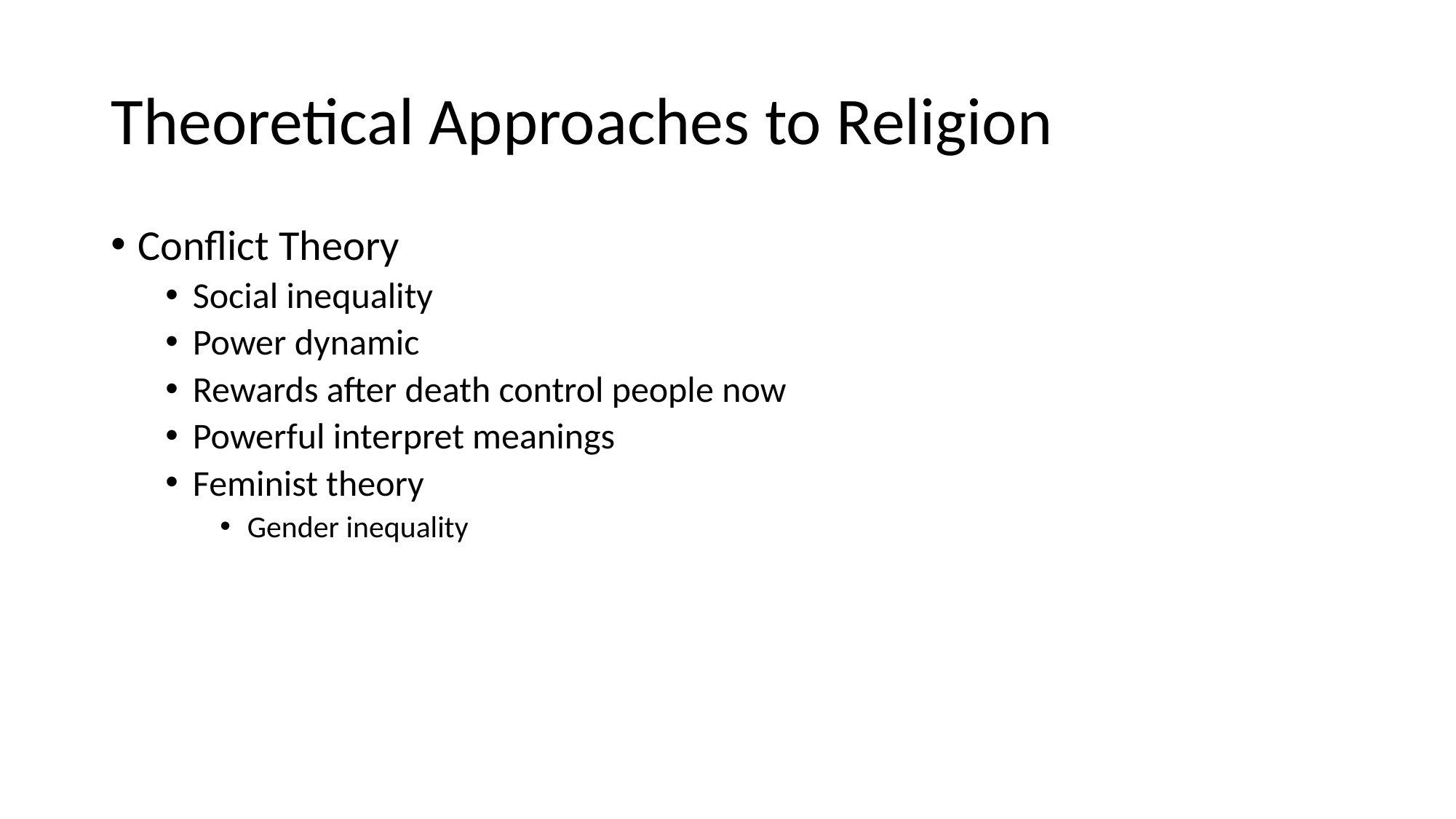

# Theoretical Approaches to Religion
Conflict Theory
Social inequality
Power dynamic
Rewards after death control people now
Powerful interpret meanings
Feminist theory
Gender inequality